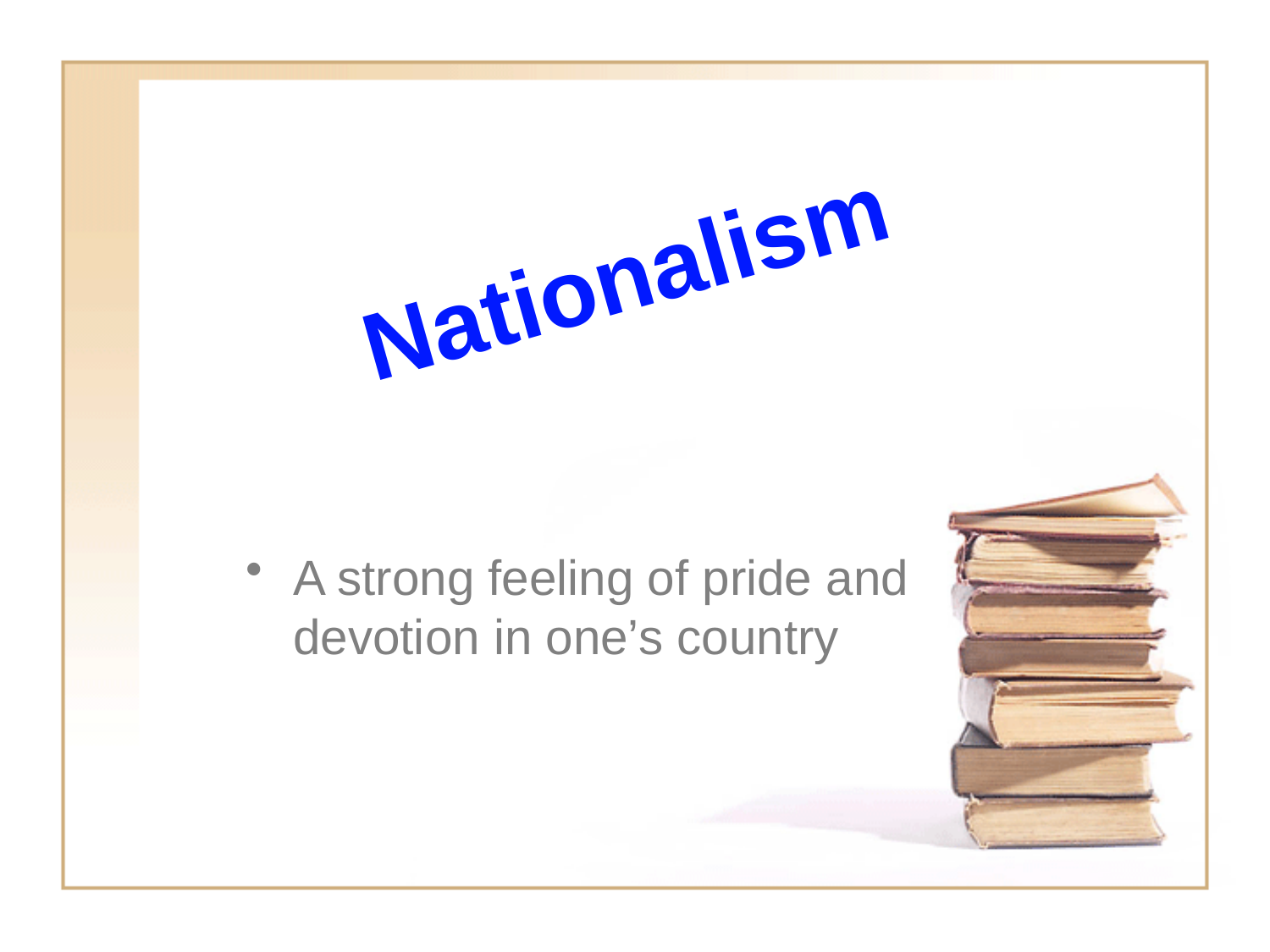

Nationalism
A strong feeling of pride and devotion in one’s country